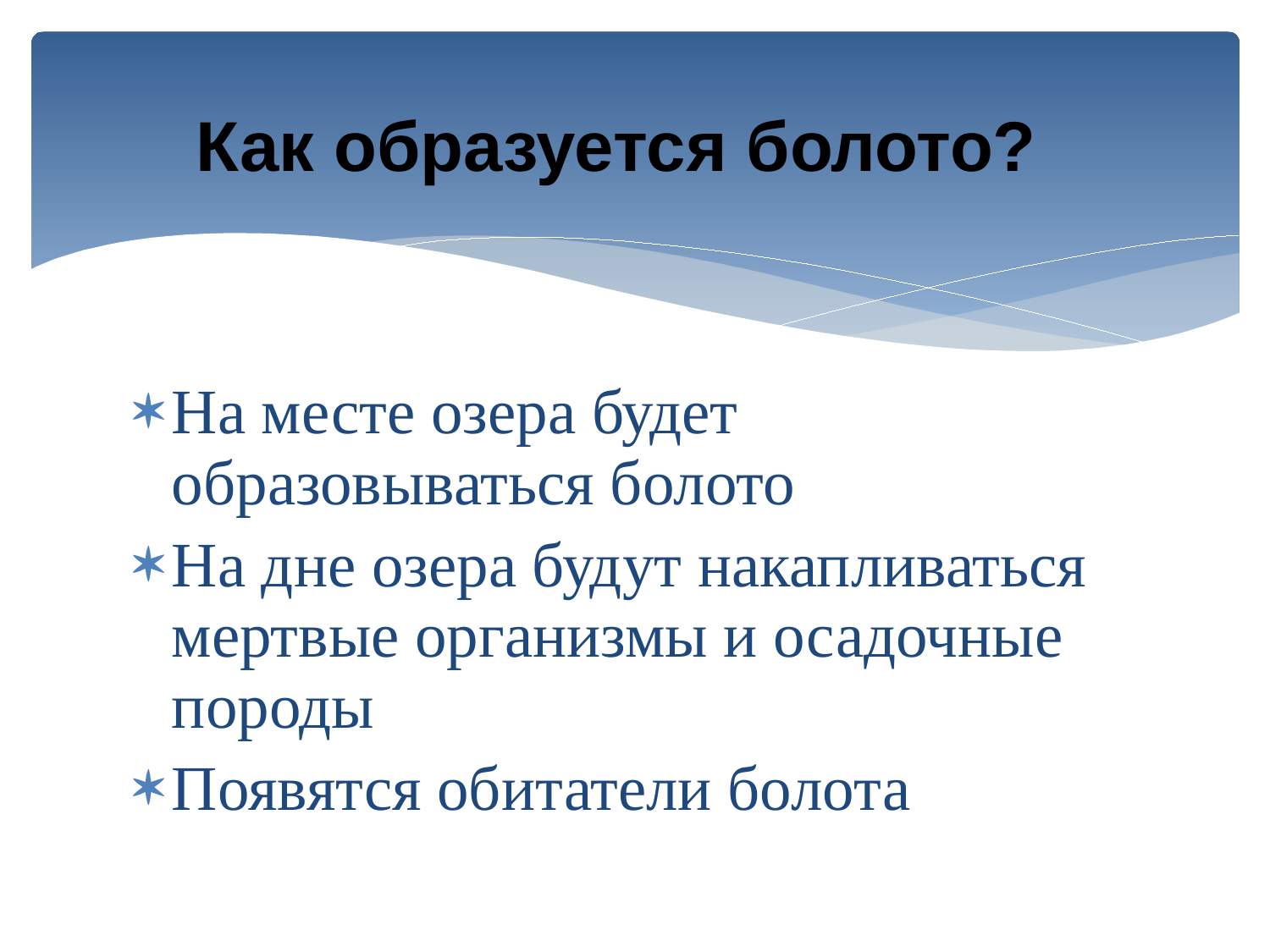

# Как образуется болото?
На месте озера будет образовываться болото
На дне озера будут накапливаться мертвые организмы и осадочные породы
Появятся обитатели болота